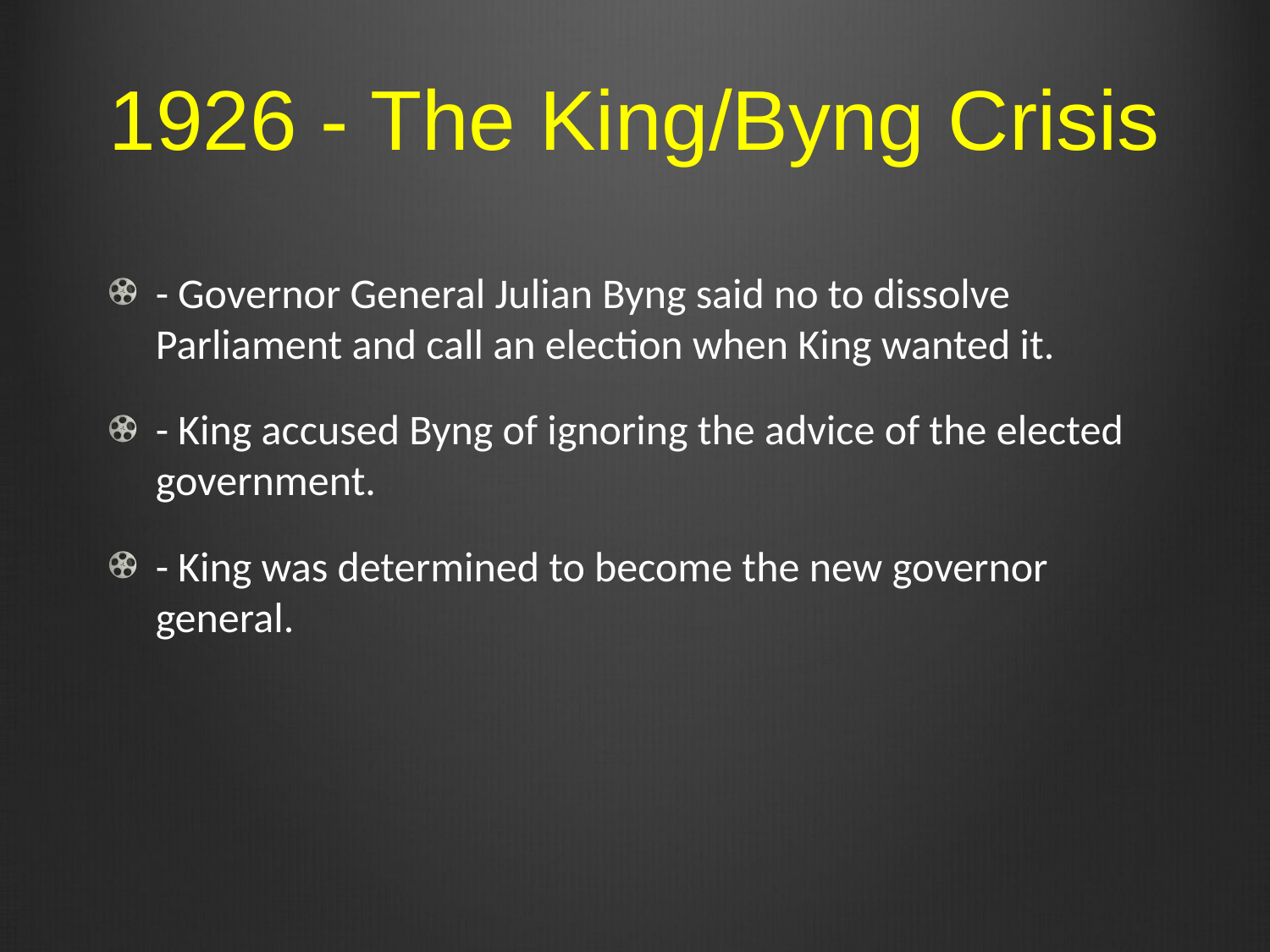

# 1926 - The King/Byng Crisis
- Governor General Julian Byng said no to dissolve Parliament and call an election when King wanted it.
- King accused Byng of ignoring the advice of the elected government.
- King was determined to become the new governor general.